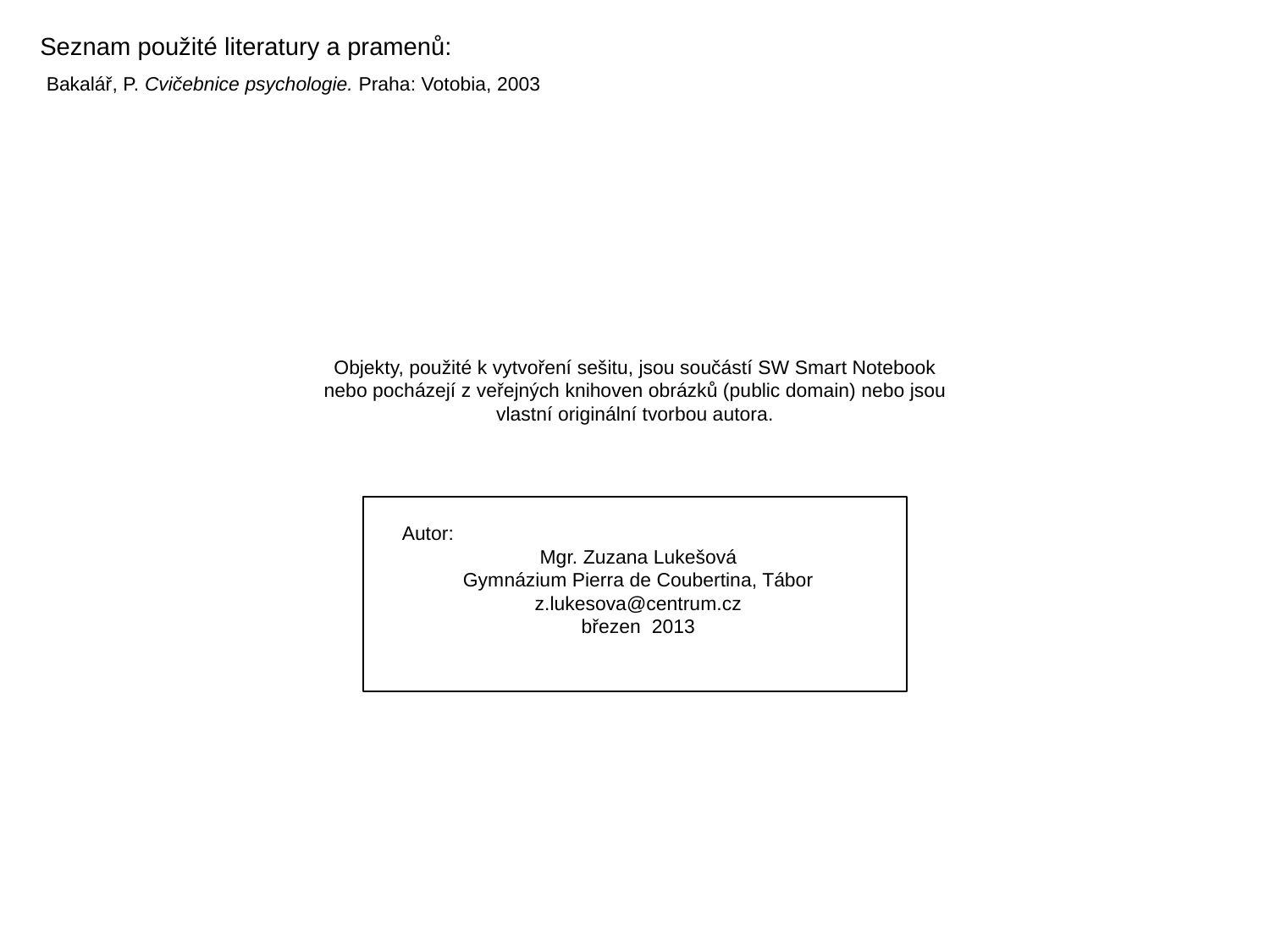

Seznam použité literatury a pramenů:
Bakalář, P. Cvičebnice psychologie. Praha: Votobia, 2003

Objekty, použité k vytvoření sešitu, jsou součástí SW Smart Notebook nebo pocházejí z veřejných knihoven obrázků (public domain) nebo jsou vlastní originální tvorbou autora.

Autor:
Mgr. Zuzana Lukešová
Gymnázium Pierra de Coubertina, Tábor
z.lukesova@centrum.cz
březen  2013